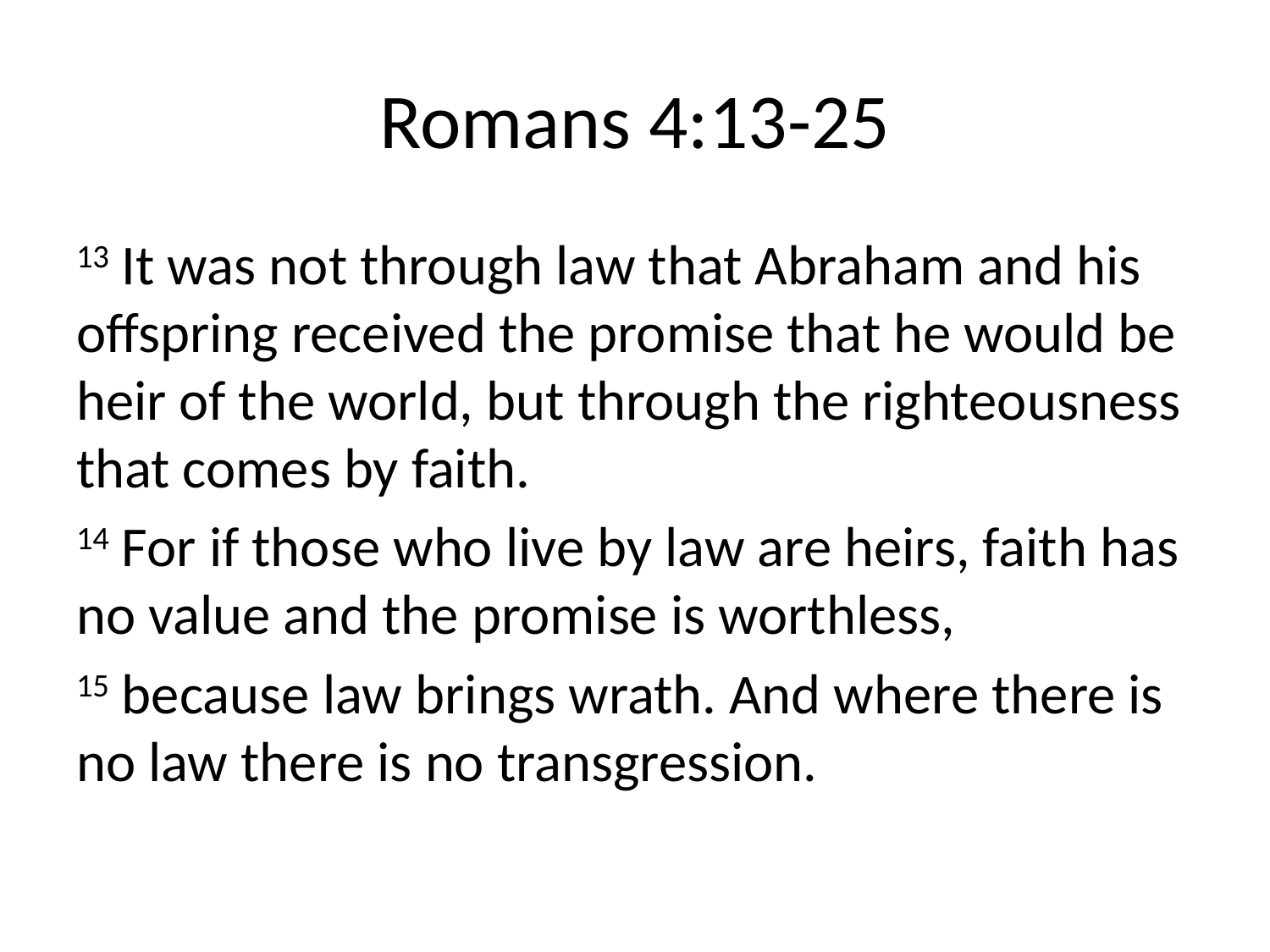

# Romans 4:13-25
13 It was not through law that Abraham and his offspring received the promise that he would be heir of the world, but through the righteousness that comes by faith.
14 For if those who live by law are heirs, faith has no value and the promise is worthless,
15 because law brings wrath. And where there is no law there is no transgression.